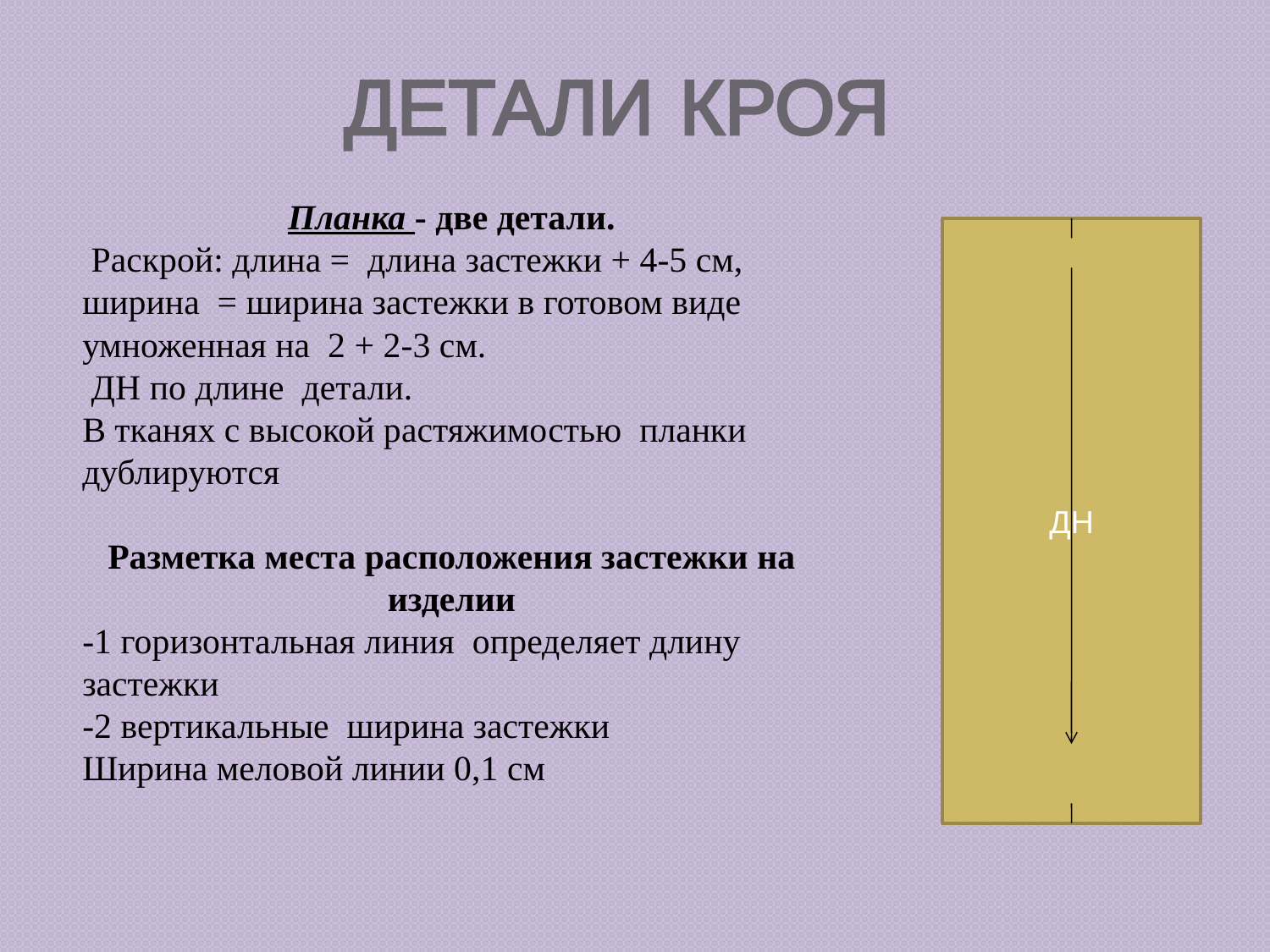

# Детали кроя
Планка - две детали.
 Раскрой: длина =  длина застежки + 4-5 см,  ширина  = ширина застежки в готовом виде умноженная на  2 + 2-3 см.
 ДН по длине  детали.
В тканях с высокой растяжимостью  планки дублируются

Разметка места расположения застежки на изделии
-1 горизонтальная линия  определяет длину застежки
-2 вертикальные  ширина застежки
Ширина меловой линии 0,1 см
ДН